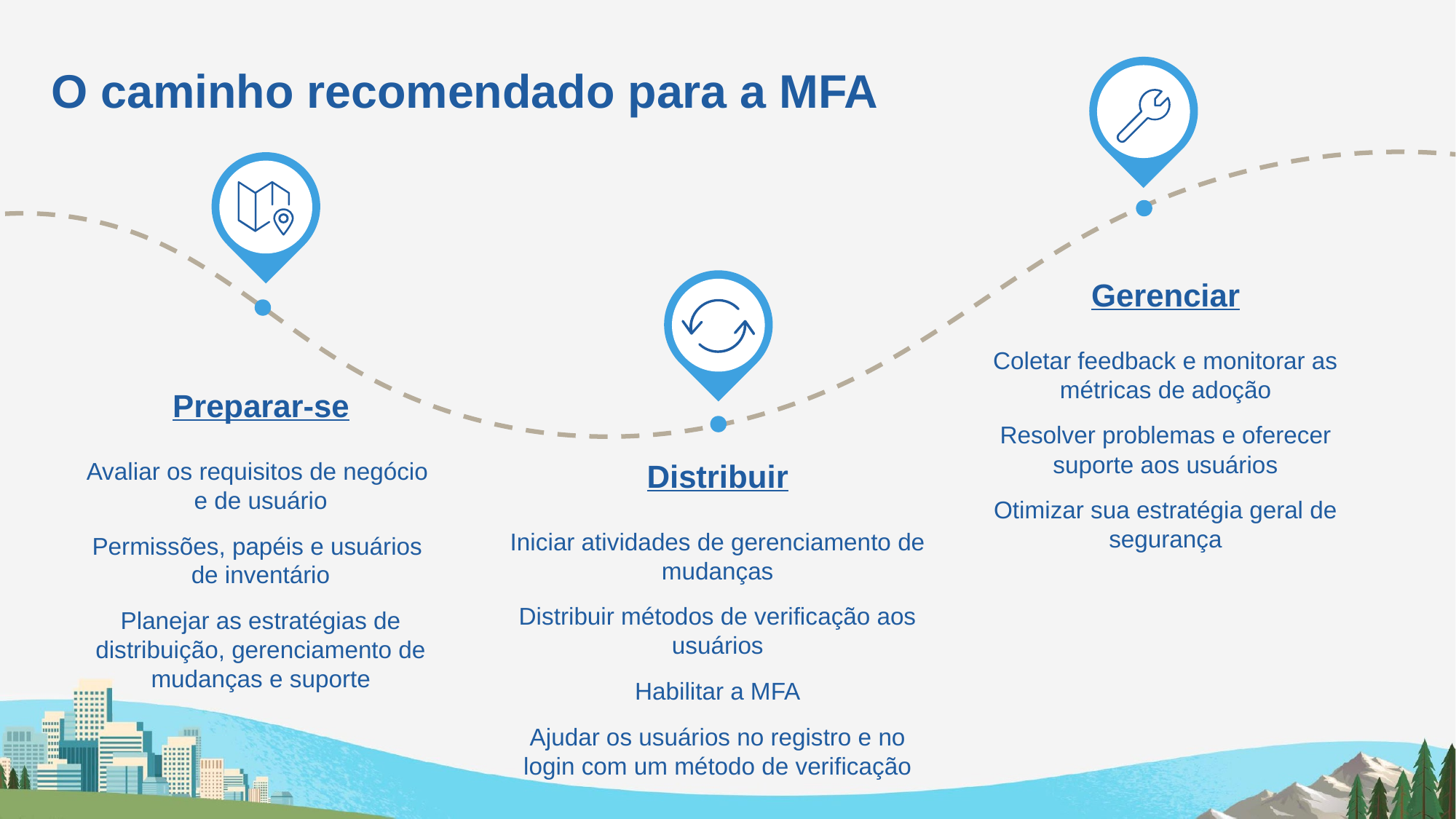

# O caminho recomendado para a MFA

Gerenciar

Coletar feedback e monitorar as métricas de adoção
Resolver problemas e oferecer suporte aos usuários
Otimizar sua estratégia geral de segurança

Preparar-se

Avaliar os requisitos de negócio
e de usuário
Permissões, papéis e usuários
de inventário
Planejar as estratégias de distribuição, gerenciamento de mudanças e suporte
Distribuir

Iniciar atividades de gerenciamento de mudanças
Distribuir métodos de verificação aos usuários
Habilitar a MFA
Ajudar os usuários no registro e no login com um método de verificação